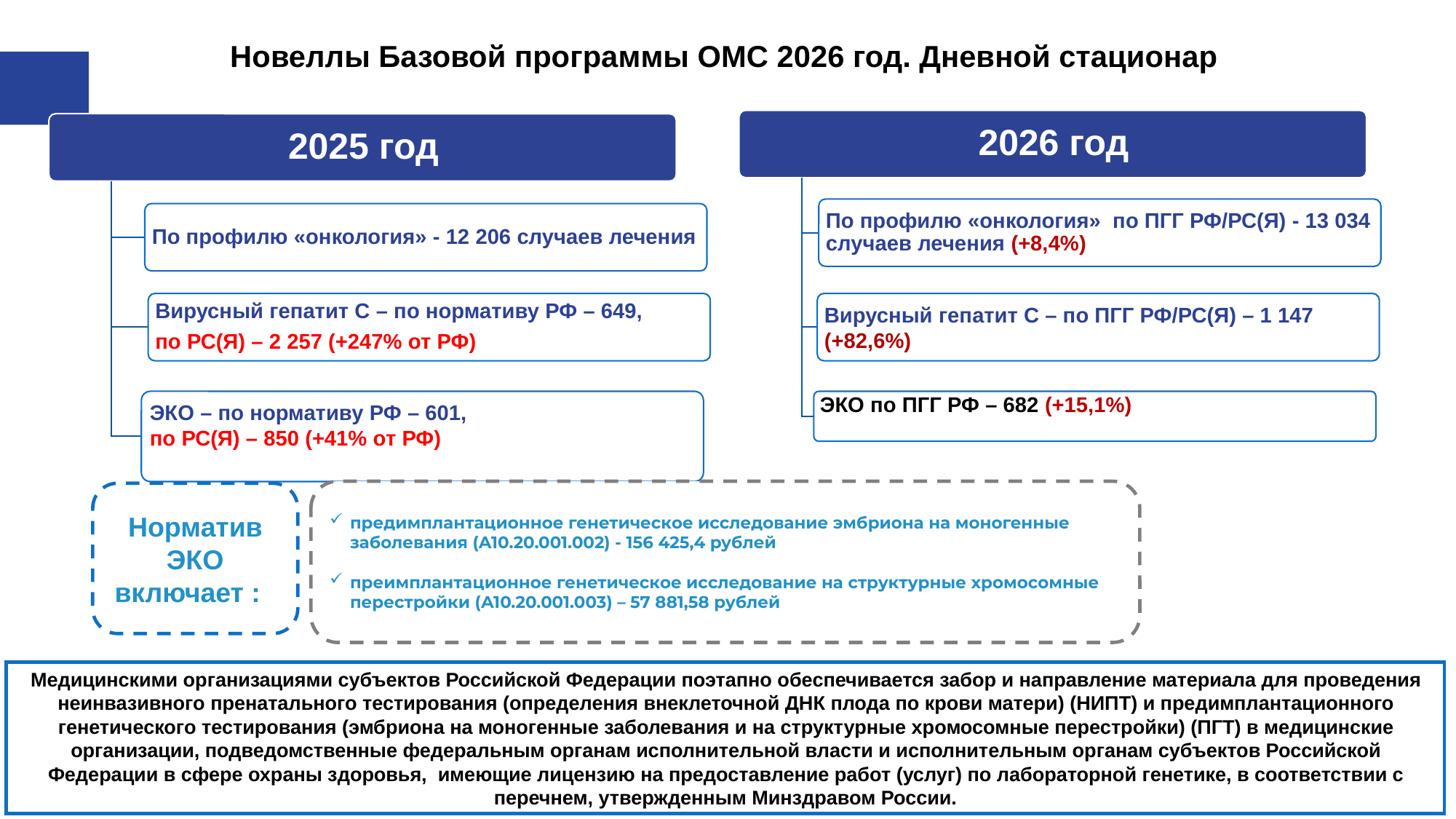

# Новеллы Базовой программы ОМС 2026 год. Дневной стационар
2025 год
По профилю «онкология» - 12 206 случаев лечения
Вирусный гепатит С – по нормативу РФ – 649,
по РС(Я) – 2 257 (+247% от РФ)
ЭКО – по нормативу РФ – 601,
по РС(Я) – 850 (+41% от РФ)

2026 год
По профилю «онкология»  по ПГГ РФ/РС(Я) - 13 034 случаев лечения (+8,4%)
Вирусный гепатит С – по ПГГ РФ/РС(Я) – 1 147  (+82,6%)
ЭКО по ПГГ РФ – 682 (+15,1%)

предимплантационное генетическое исследование эмбриона на моногенные заболевания (А10.20.001.002) - 156 425,4 рублей

преимплантационное генетическое исследование на структурные хромосомные перестройки (А10.20.001.003) – 57 881,58 рублей
Норматив ЭКО включает :
Медицинскими организациями субъектов Российской Федерации поэтапно обеспечивается забор и направление материала для проведения неинвазивного пренатального тестирования (определения внеклеточной ДНК плода по крови матери) (НИПТ) и предимплантационного генетического тестирования (эмбриона на моногенные заболевания и на структурные хромосомные перестройки) (ПГТ) в медицинские организации, подведомственные федеральным органам исполнительной власти и исполнительным органам субъектов Российской Федерации в сфере охраны здоровья,  имеющие лицензию на предоставление работ (услуг) по лабораторной генетике, в соответствии с перечнем, утвержденным Минздравом России.